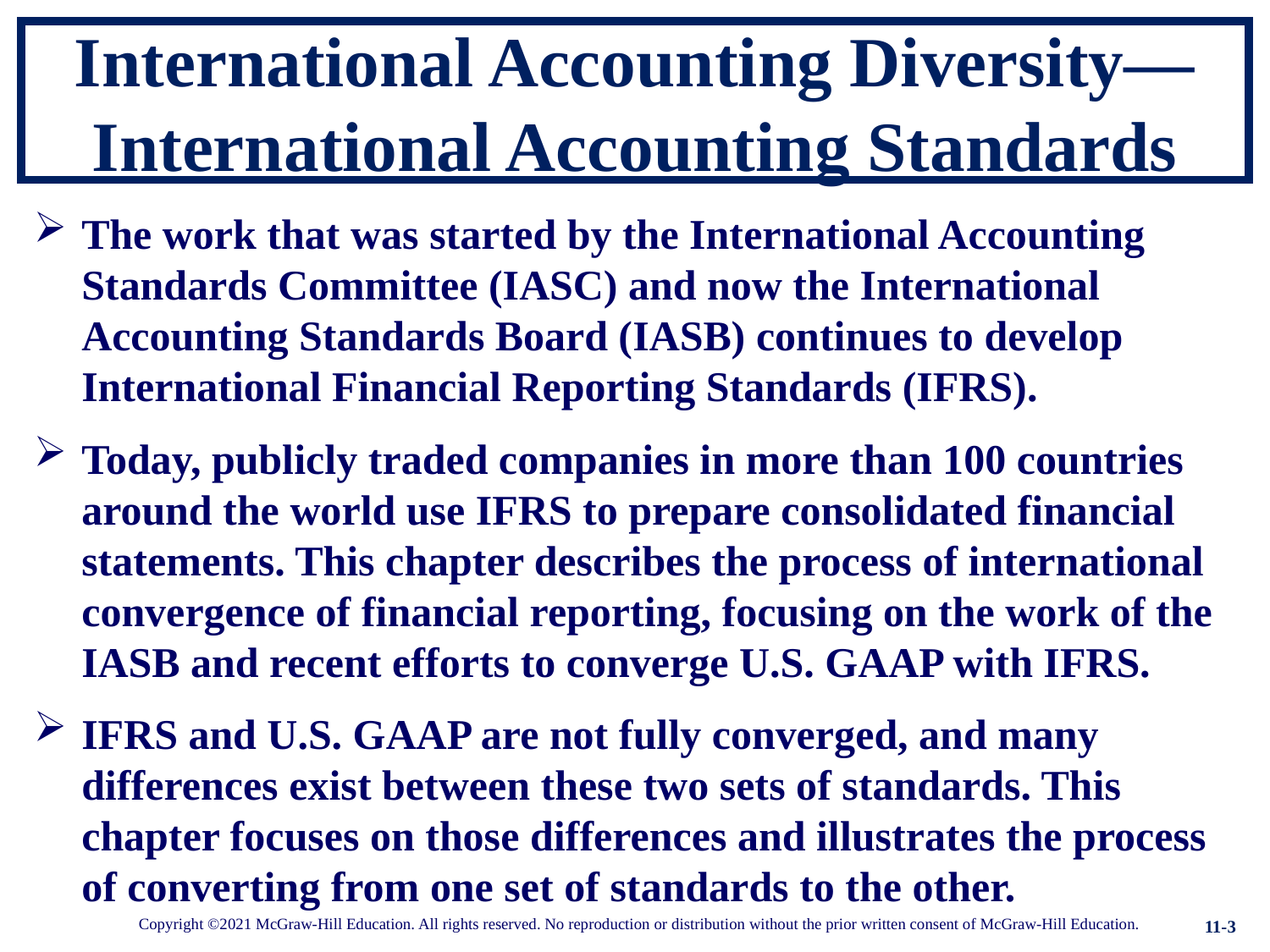

# International Accounting Diversity—International Accounting Standards
The work that was started by the International Accounting Standards Committee (IASC) and now the International Accounting Standards Board (IASB) continues to develop International Financial Reporting Standards (IFRS).
Today, publicly traded companies in more than 100 countries around the world use IFRS to prepare consolidated financial statements. This chapter describes the process of international convergence of financial reporting, focusing on the work of the IASB and recent efforts to converge U.S. GAAP with IFRS.
IFRS and U.S. GAAP are not fully converged, and many differences exist between these two sets of standards. This chapter focuses on those differences and illustrates the process of converting from one set of standards to the other.
11-3
Copyright ©2021 McGraw-Hill Education. All rights reserved. No reproduction or distribution without the prior written consent of McGraw-Hill Education.